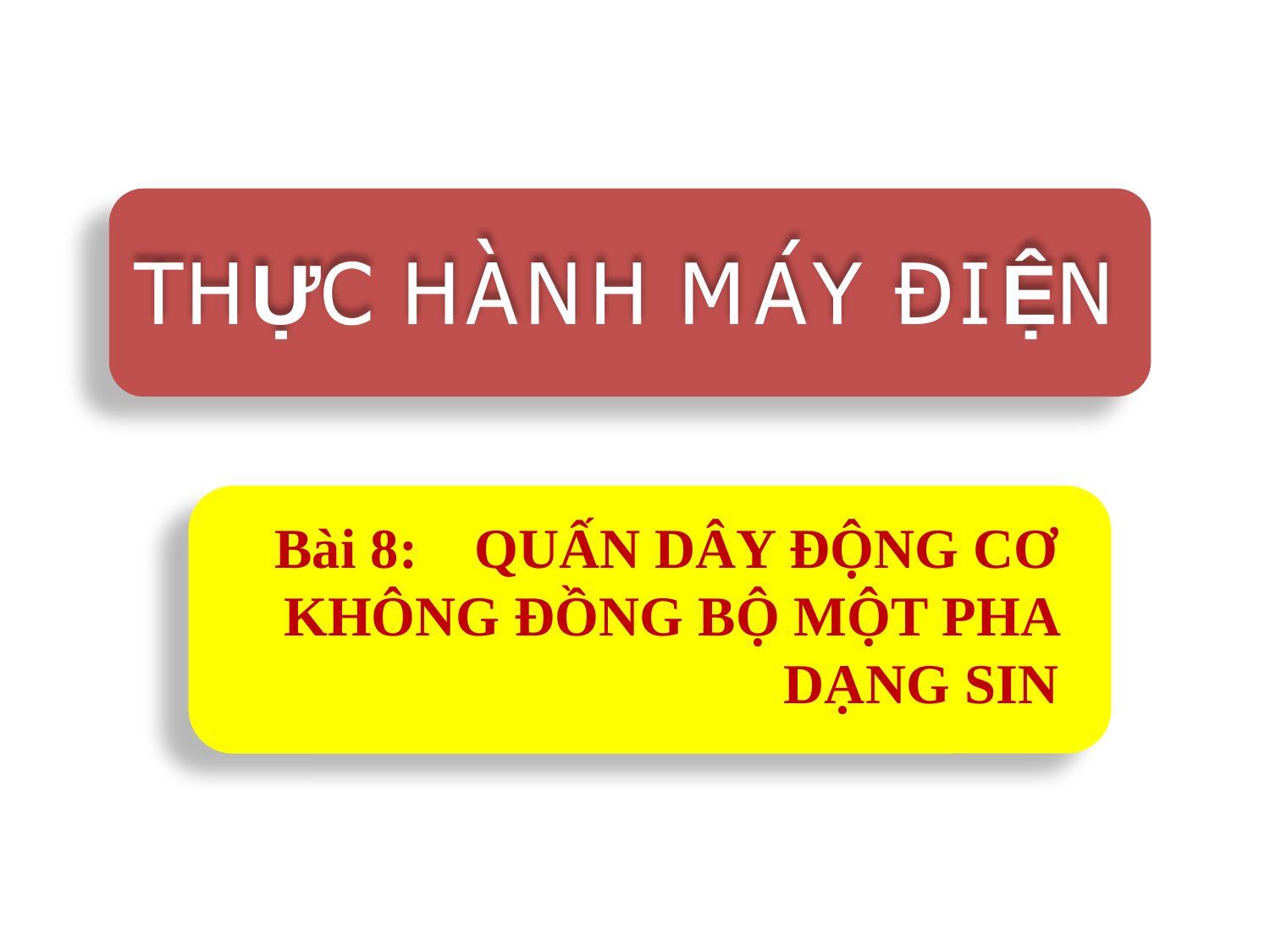

# THỰC HÀNH MÁY ĐIỆN

Bài 8:    QUẤN DÂY ĐỘNG CƠ KHÔNG ĐỒNG BỘ MỘT PHA DẠNG SIN